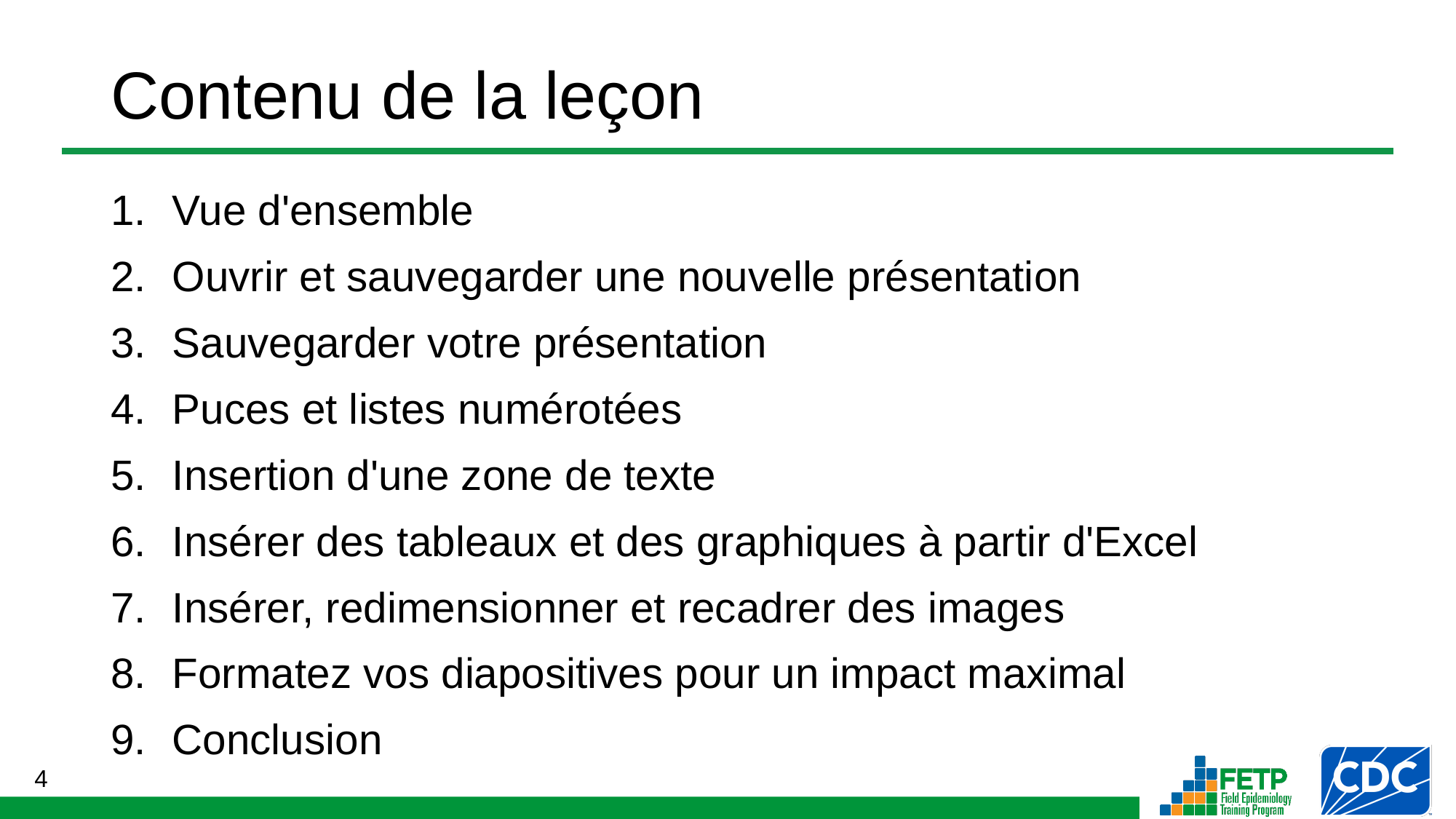

# Contenu de la leçon
Vue d'ensemble
Ouvrir et sauvegarder une nouvelle présentation
Sauvegarder votre présentation
Puces et listes numérotées
Insertion d'une zone de texte
Insérer des tableaux et des graphiques à partir d'Excel
Insérer, redimensionner et recadrer des images
Formatez vos diapositives pour un impact maximal
Conclusion